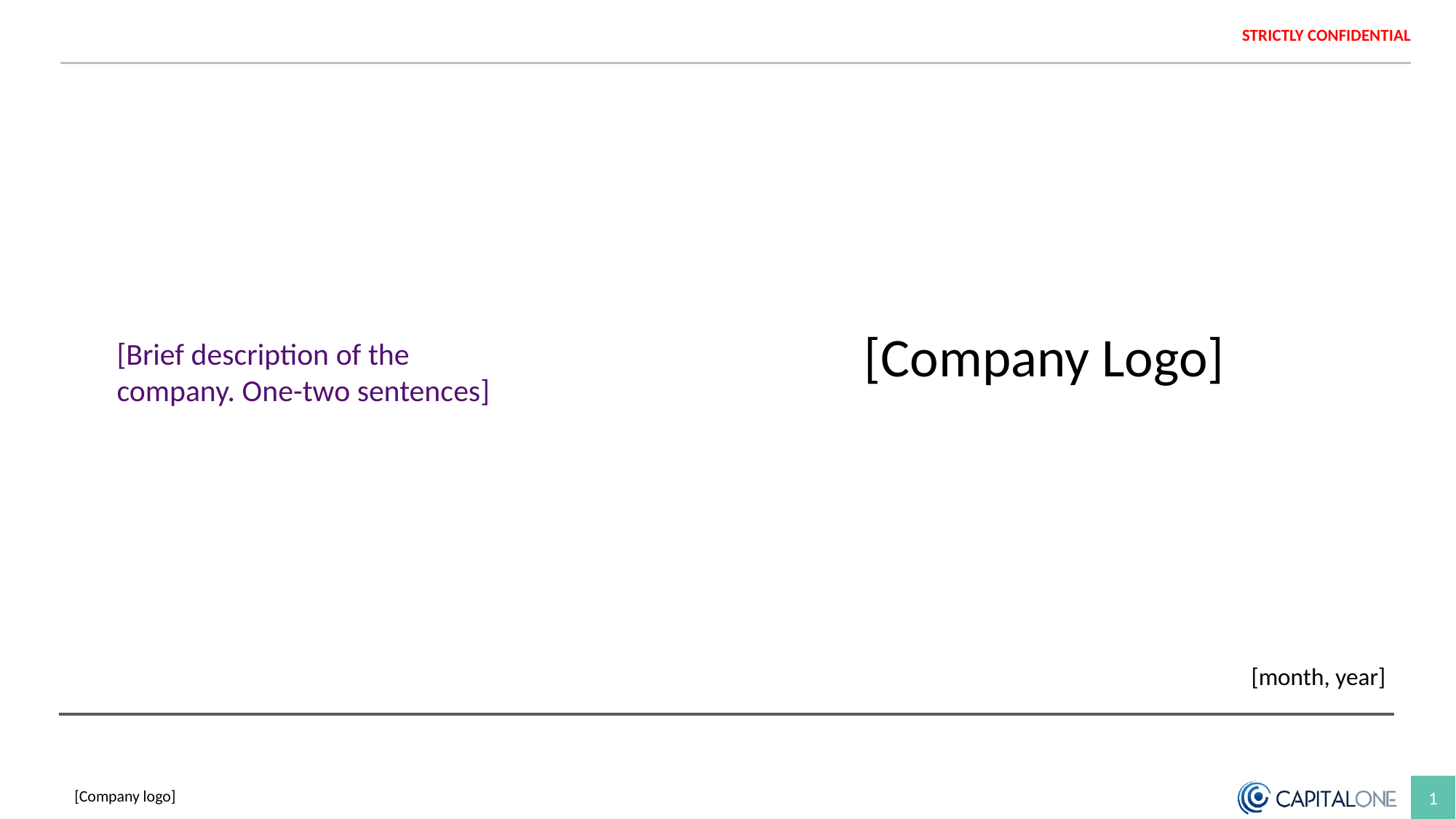

Colour palette

[Company Logo]
[Brief description of the company. One-two sentences]
[month, year]